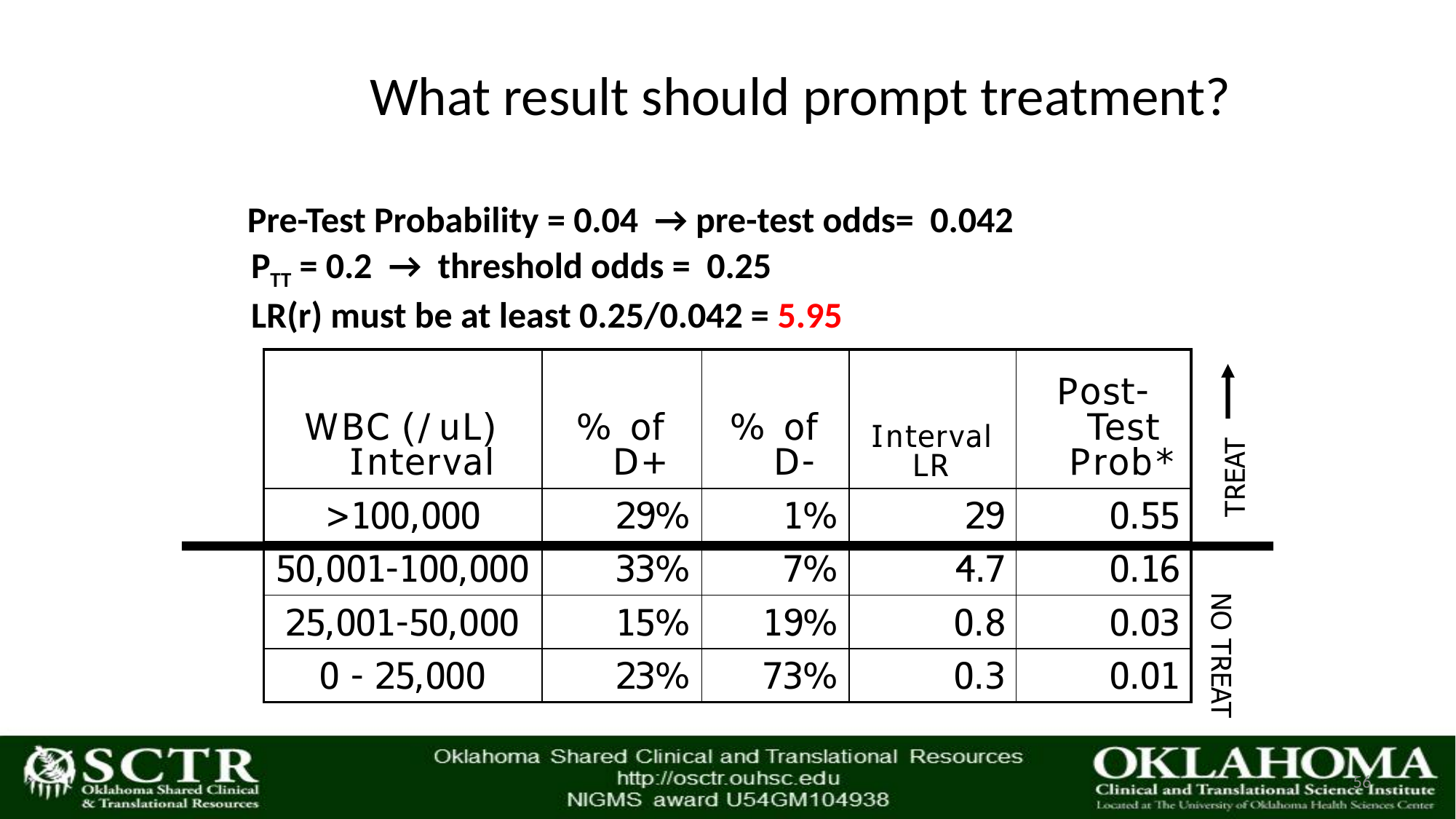

# What result should prompt treatment?
Pre-Test Probability = 0.04  → pre-test odds=  0.042
PTT = 0.2  →  threshold odds =  0.25
LR(r) must be at least 0.25/0.042 = 5.95
|  |  |  |  |  |
| --- | --- | --- | --- | --- |
| WBC (/uL) Interval | % of D+ | % of D- | Interval LR | Post-Test Prob\* |
| >100,000 | 29% | 1% | 29 | 0.55 |
| 50,001-100,000 | 33% | 7% | 4.7 | 0.16 |
| 25,001-50,000 | 15% | 19% | 0.8 | 0.03 |
| 0 - 25,000 | 23% | 73% | 0.3 | 0.01 |
TREAT

NO TREAT
56